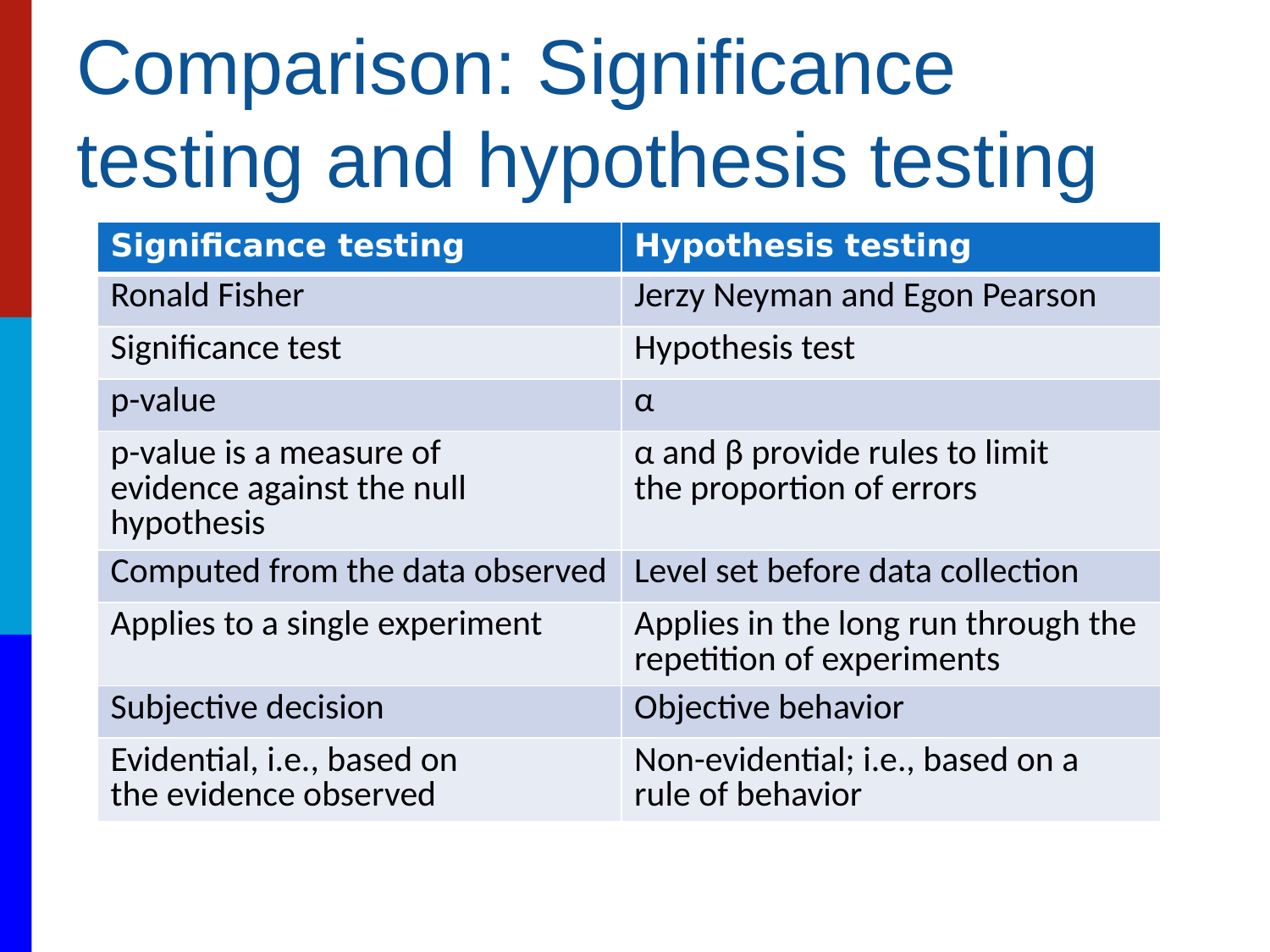

# Comparison: Significance testing and hypothesis testing
| Significance testing | Hypothesis testing |
| --- | --- |
| Ronald Fisher | Jerzy Neyman and Egon Pearson |
| Significance test | Hypothesis test |
| p-value | α |
| p-value is a measure of evidence against the null hypothesis | α and β provide rules to limit the proportion of errors |
| Computed from the data observed | Level set before data collection |
| Applies to a single experiment | Applies in the long run through the repetition of experiments |
| Subjective decision | Objective behavior |
| Evidential, i.e., based on the evidence observed | Non-evidential; i.e., based on a rule of behavior |
|  |  |
| --- | --- |
|  |  |
|  |  |
|  |  |
|  |  |
|  |  |
|  |  |
|  |  |
|  |  |